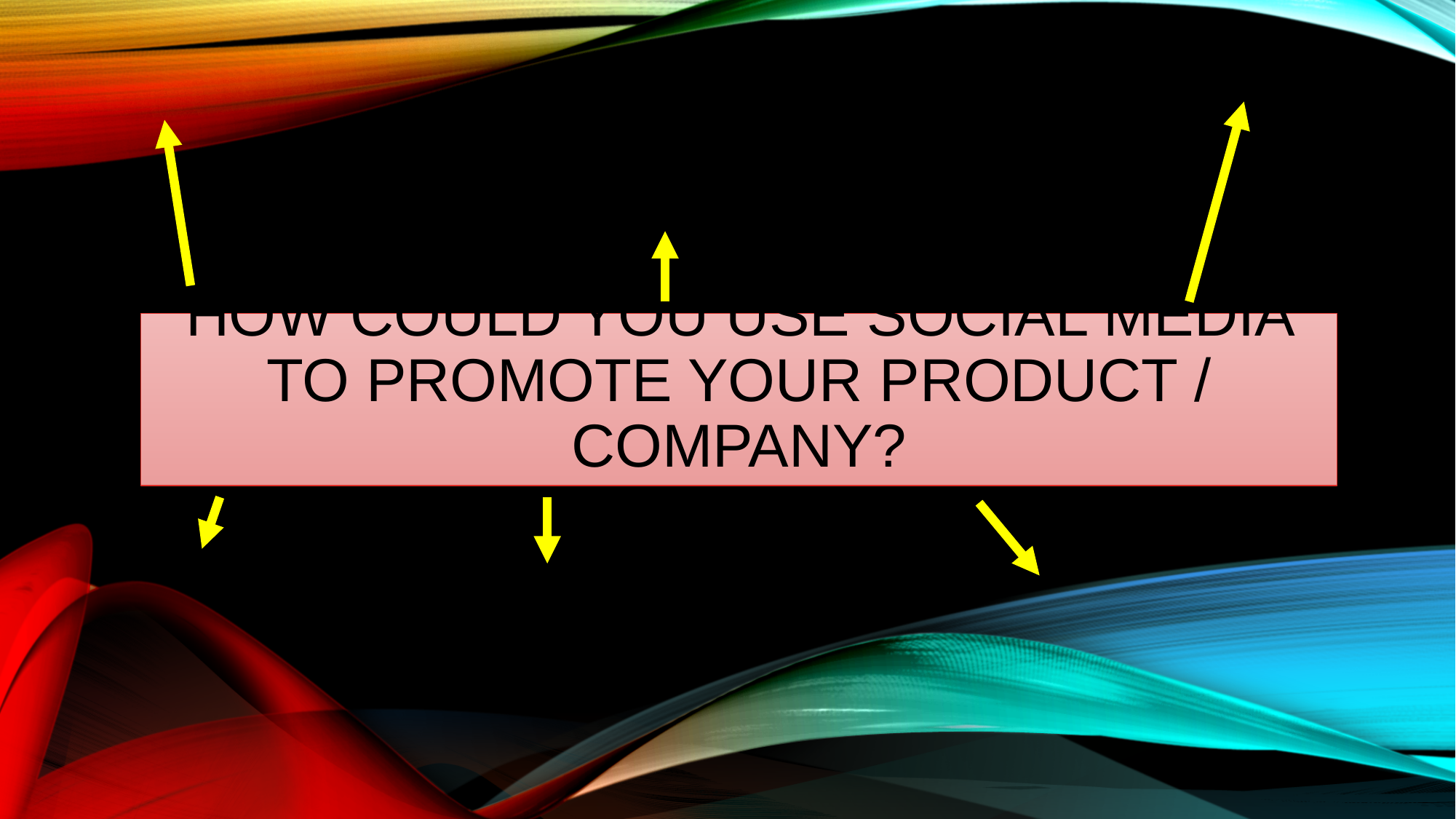

# How could you use social media to promote your product / Company?